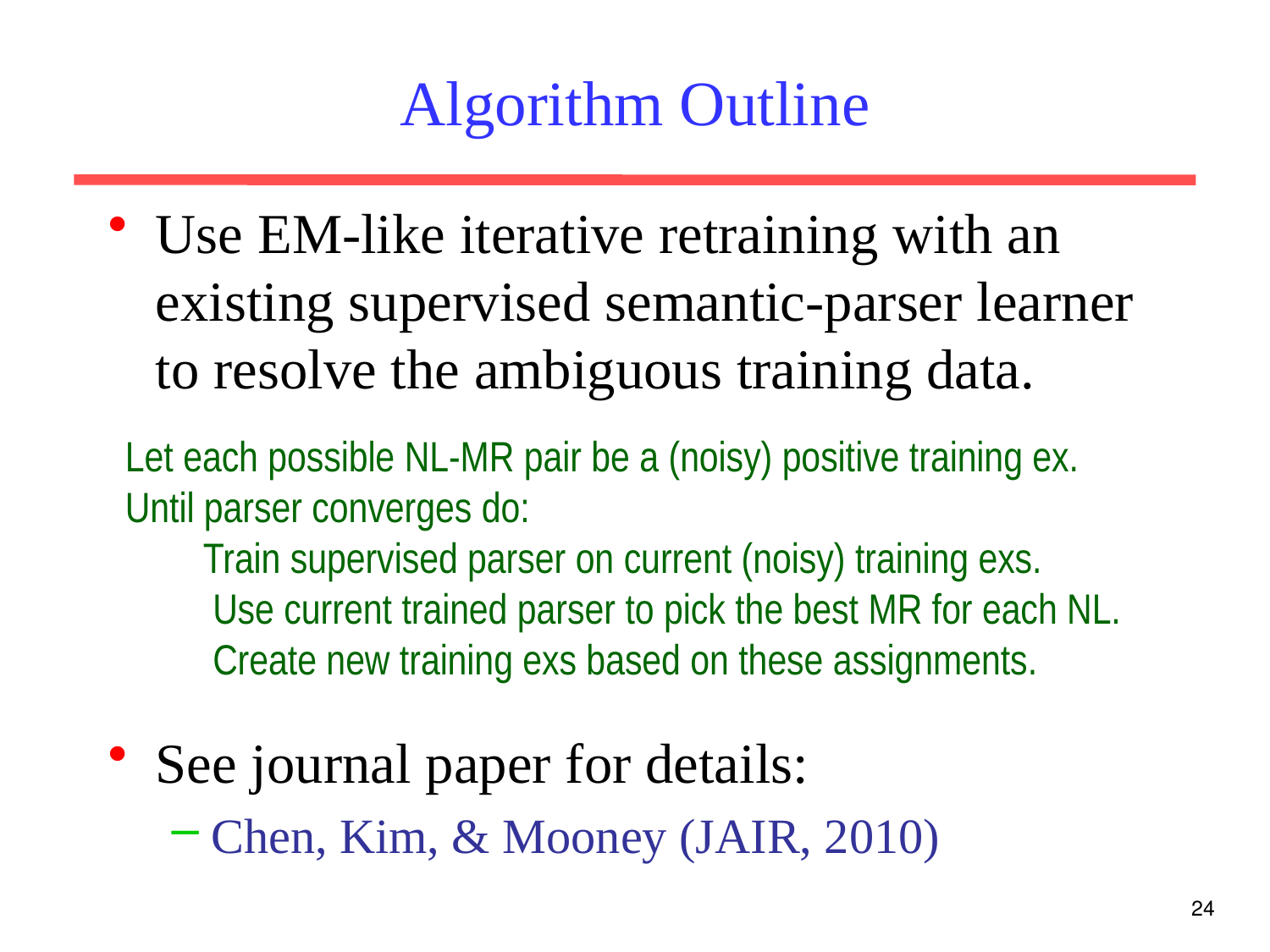

# Algorithm Outline
Use EM-like iterative retraining with an existing supervised semantic-parser learner to resolve the ambiguous training data.

See journal paper for details:
Chen, Kim, & Mooney (JAIR, 2010)

Let each possible NL-MR pair be a (noisy) positive training ex.
Until parser converges do:
        Train supervised parser on current (noisy) training exs.
         Use current trained parser to pick the best MR for each NL.
         Create new training exs based on these assignments.
24